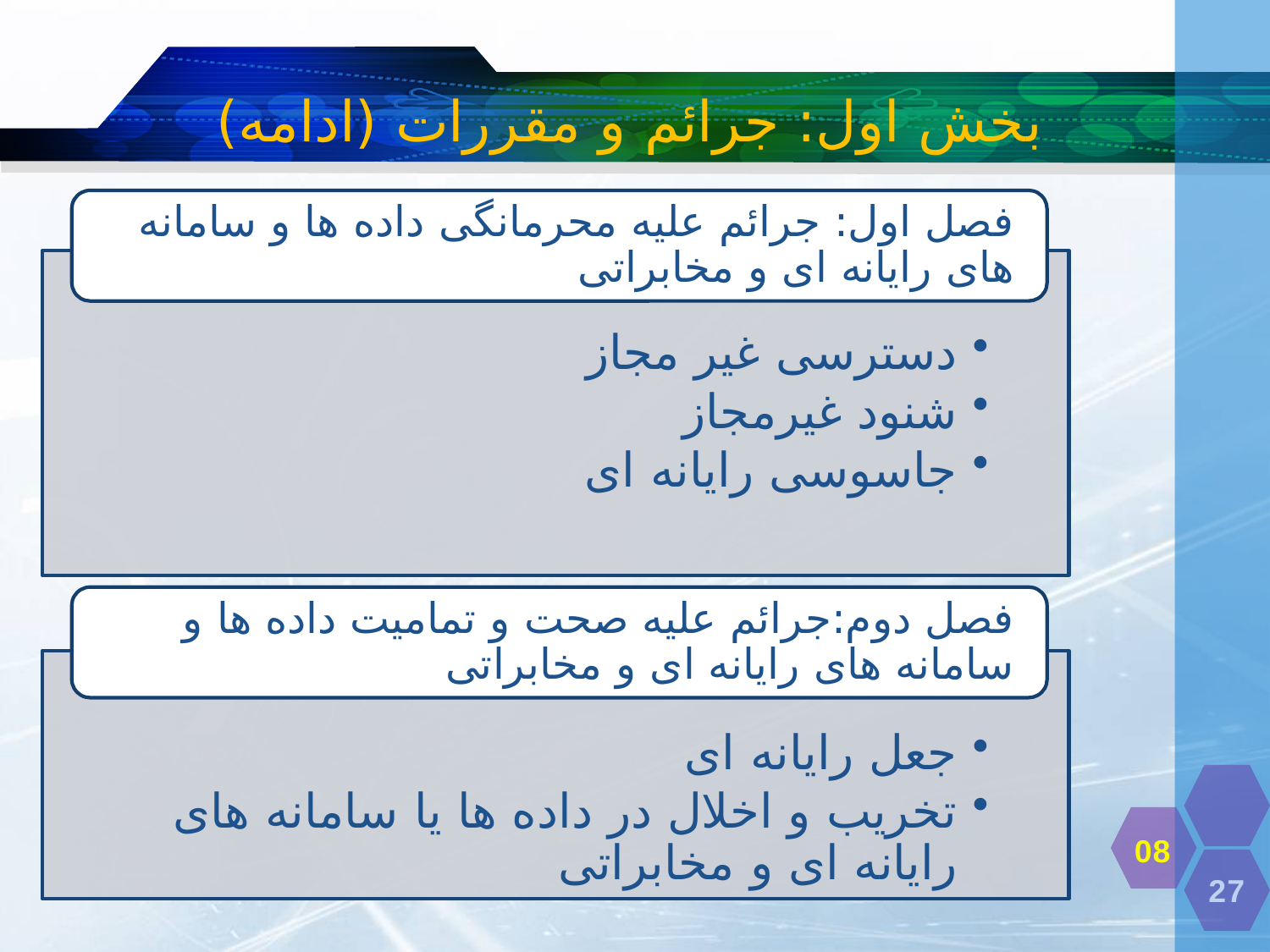

# بخش اول: جرائم و مقررات (ادامه)
دسترسی غیر مجاز
شنود غیرمجاز
جاسوسی رایانه ای
فصل اول: جرائم علیه محرمانگی داده ها و سامانه های رایانه ای و مخابراتی
جعل رایانه ای
تخریب و اخلال در داده ها یا سامانه های رایانه ای و مخابراتی
فصل دوم:جرائم علیه صحت و تمامیت داده ها و سامانه های رایانه ای و مخابراتی
08
27